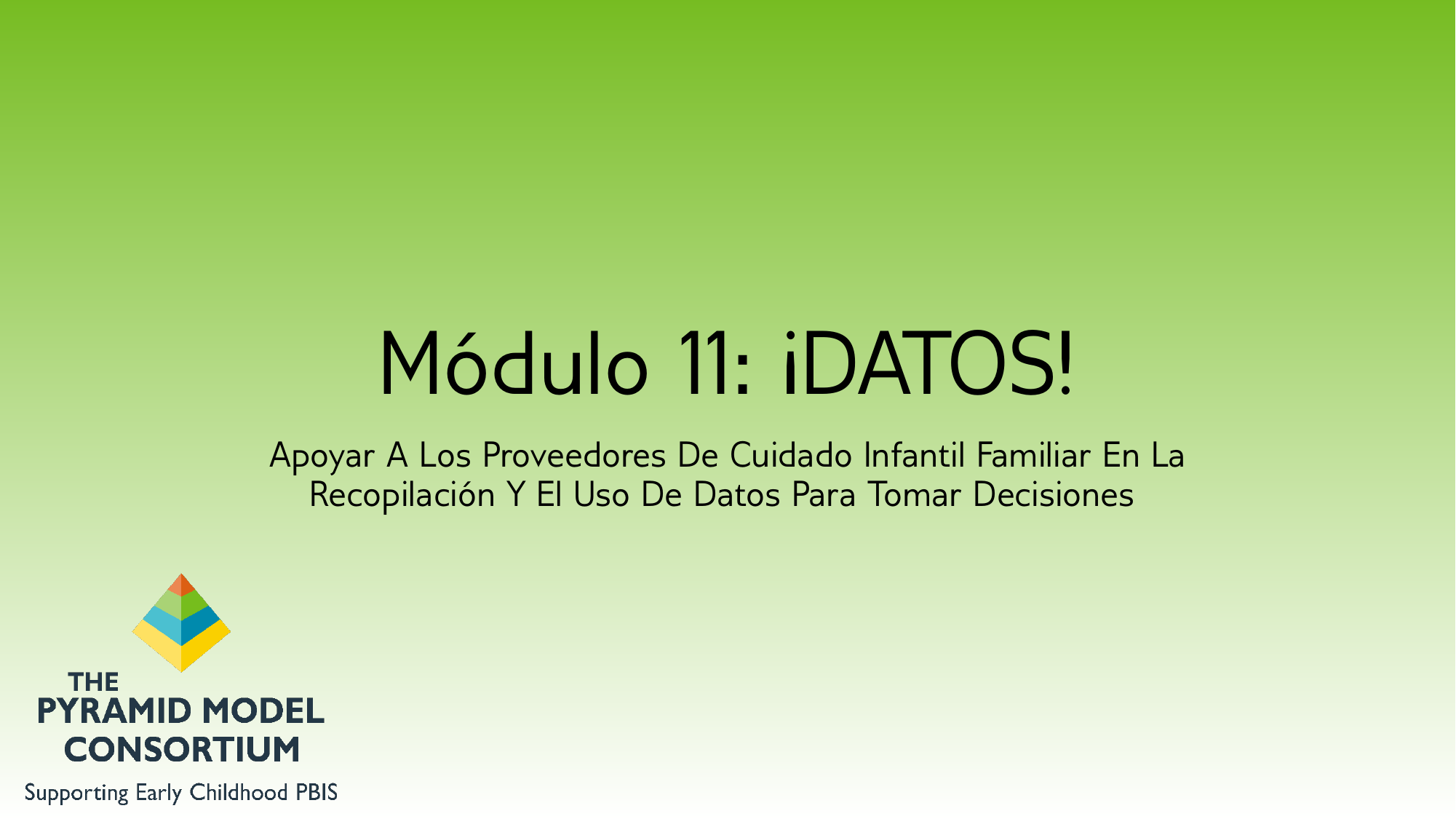

# Módulo 11: ¡DATOS!
Apoyar A Los Proveedores De Cuidado Infantil Familiar En La Recopilación Y El Uso De Datos Para Tomar Decisiones